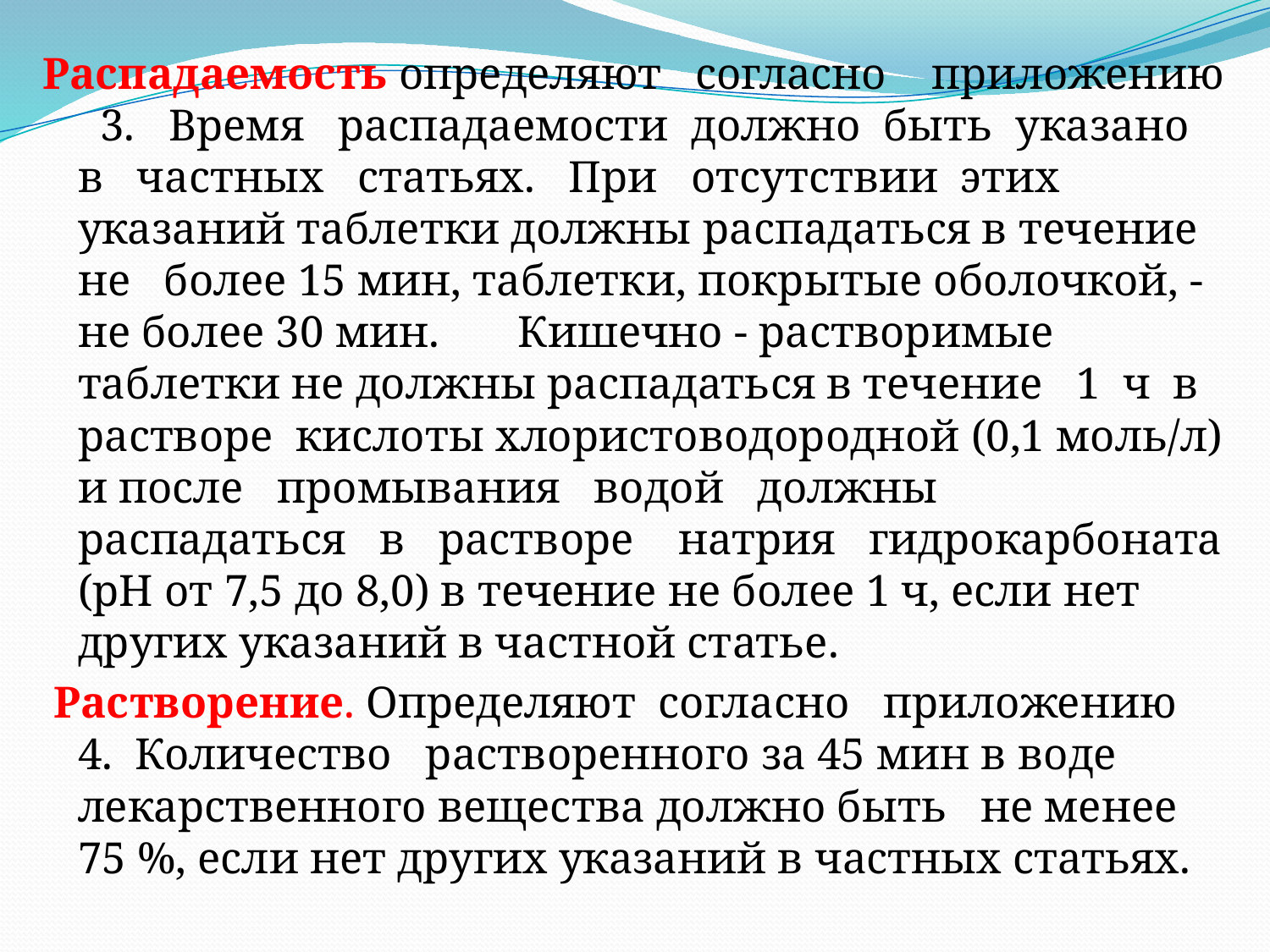

Распадаемость определяют   согласно    приложению   3.   Время   распадаемости  должно  быть  указано  в   частных   статьях.   При   отсутствии  этих указаний таблетки должны распадаться в течение не   более 15 мин, таблетки, покрытые оболочкой, - не более 30 мин.       Кишечно - растворимые таблетки не должны распадаться в течение   1  ч  в  растворе  кислоты хлористоводородной (0,1 моль/л) и после   промывания   водой   должны   распадаться   в   растворе    натрия   гидрокарбоната (рН от 7,5 до 8,0) в течение не более 1 ч, если нет   других указаний в частной статье.
 Растворение. Определяют  согласно   приложению  4.  Количество   растворенного за 45 мин в воде лекарственного вещества должно быть   не менее 75 %, если нет других указаний в частных статьях.
#